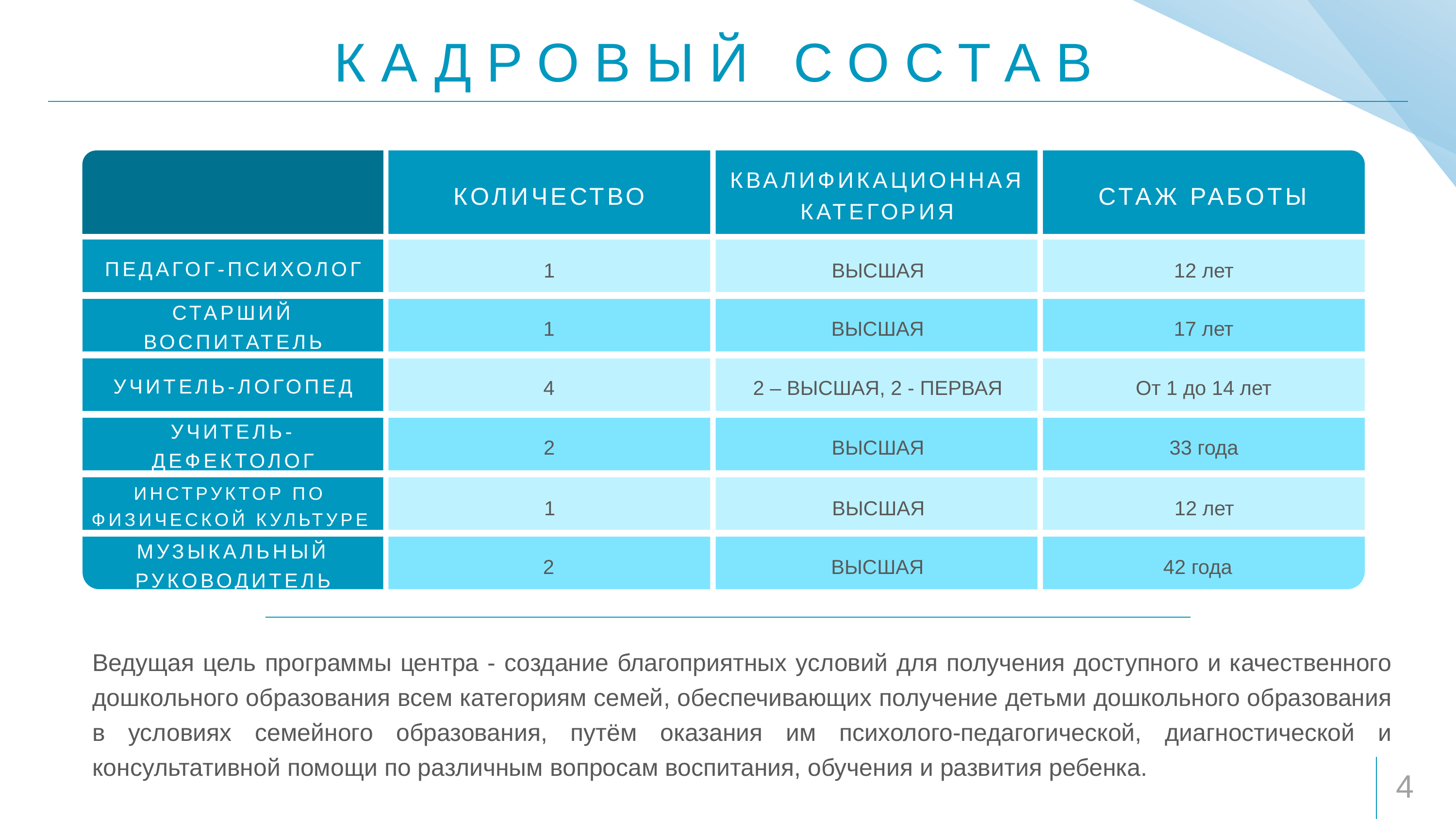

# КАДРОВЫЙ СОСТАВ
КОЛИЧЕСТВО
КВАЛИФИКАЦИОННАЯ КАТЕГОРИЯ
СТАЖ РАБОТЫ
ПЕДАГОГ-ПСИХОЛОГ
1
ВЫСШАЯ
12 лет
СТАРШИЙ ВОСПИТАТЕЛЬ
1
ВЫСШАЯ
17 лет
УЧИТЕЛЬ-ЛОГОПЕД
4
2 – ВЫСШАЯ, 2 - ПЕРВАЯ
От 1 до 14 лет
УЧИТЕЛЬ-ДЕФЕКТОЛОГ
2
ВЫСШАЯ
33 года
ИНСТРУКТОР ПО ФИЗИЧЕСКОЙ КУЛЬТУРЕ
1
ВЫСШАЯ
12 лет
МУЗЫКАЛЬНЫЙ РУКОВОДИТЕЛЬ
2
ВЫСШАЯ
42 года
Ведущая цель программы центра - создание благоприятных условий для получения доступного и качественного дошкольного образования всем категориям семей, обеспечивающих получение детьми дошкольного образования в условиях семейного образования, путём оказания им психолого-педагогической, диагностической и консультативной помощи по различным вопросам воспитания, обучения и развития ребенка.
4